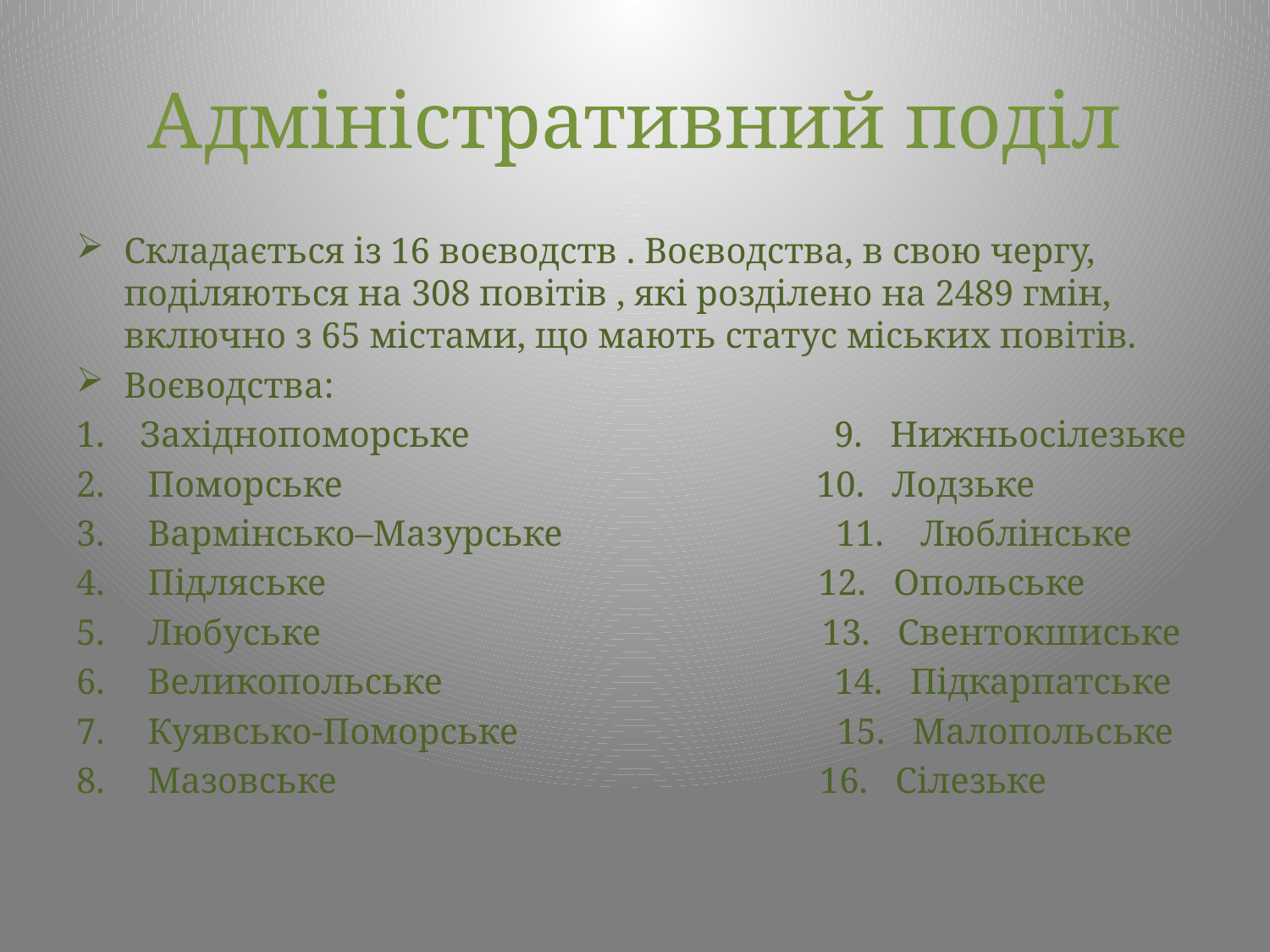

# Адміністративний поділ
Складається із 16 воєводств . Воєводства, в свою чергу, поділяються на 308 повітів , які розділено на 2489 гмін,  включно з 65 містами, що мають статус міських повітів.
Воєводства:
Західнопоморське                                        9.   Нижньосілезьке
Поморське                                                    10.   Лодзьке
Вармінсько–Мазурське                              11.    Люблінське
Підляське                                                      12.   Опольське
Любуське                                                       13.   Свентокшиське
Великопольське                                           14.   Підкарпатське
Куявсько-Поморське                                   15.   Малопольське
Мазовське                                                     16.   Сілезьке